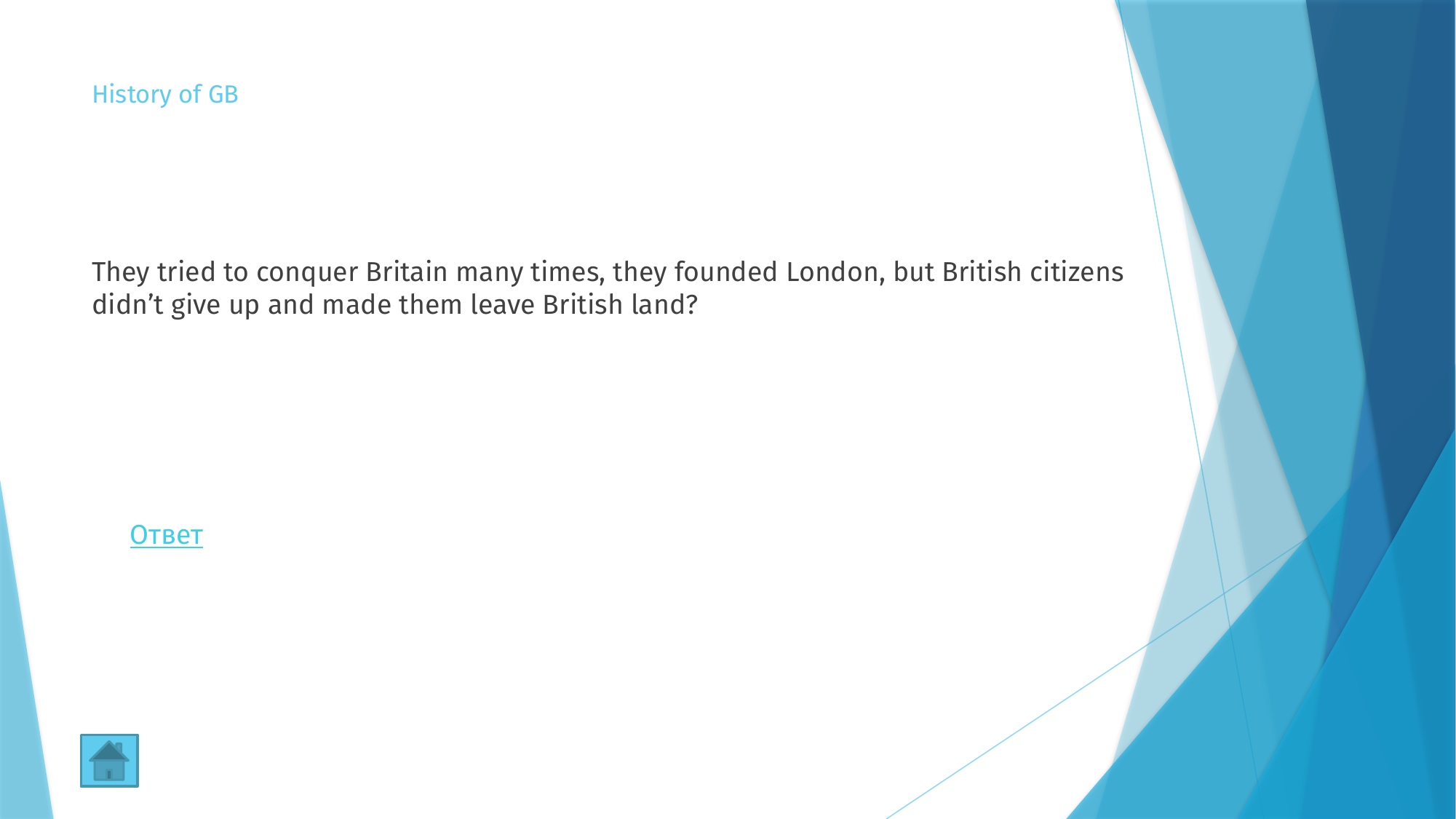

# History of GB
They tried to conquer Britain many times, they founded London, but British citizens didn’t give up and made them leave British land?
Ответ